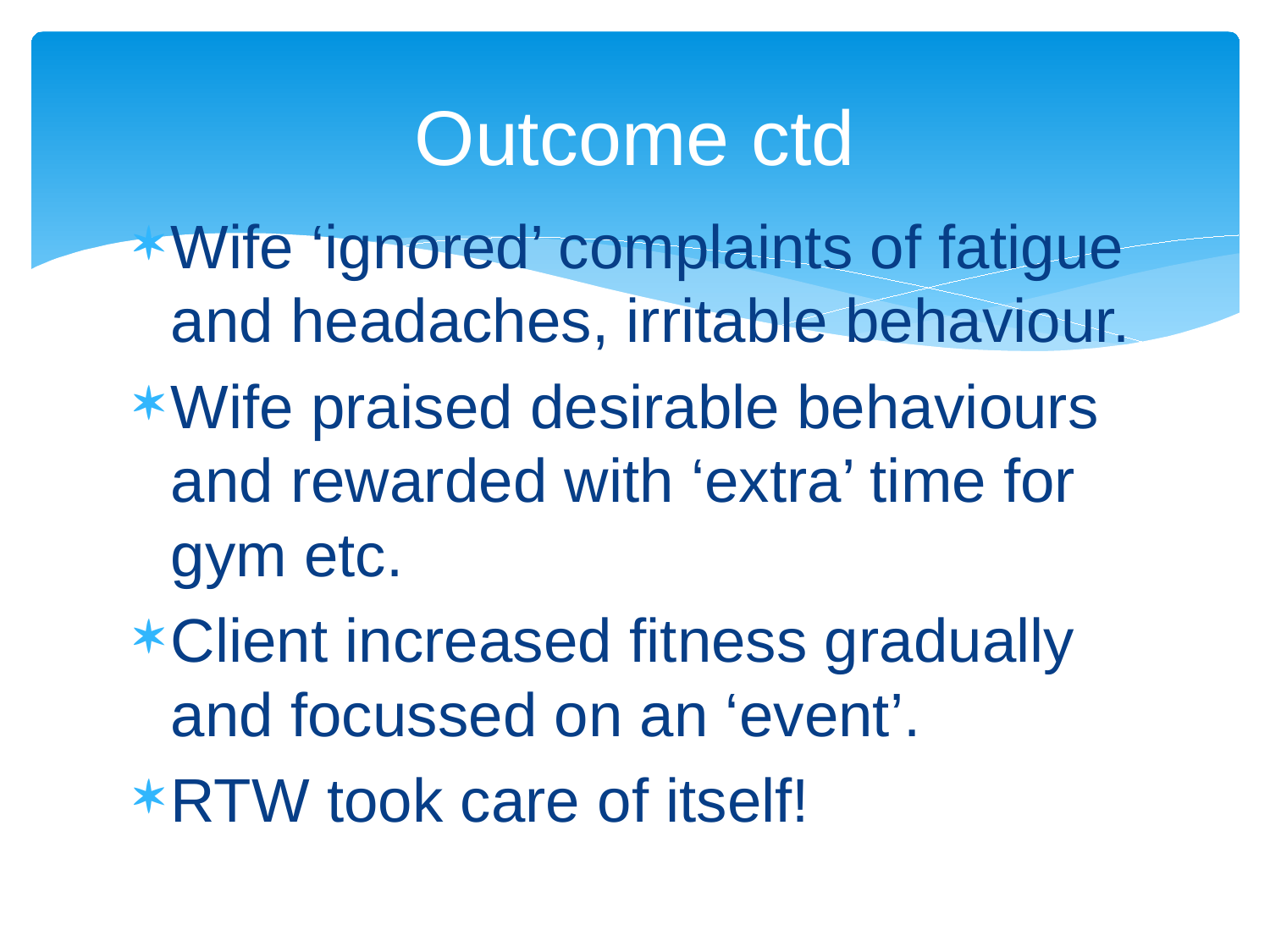

# Outcome ctd
Wife ‘ignored’ complaints of fatigue and headaches, irritable behaviour.
Wife praised desirable behaviours and rewarded with ‘extra’ time for gym etc.
Client increased fitness gradually and focussed on an ‘event’.
RTW took care of itself!